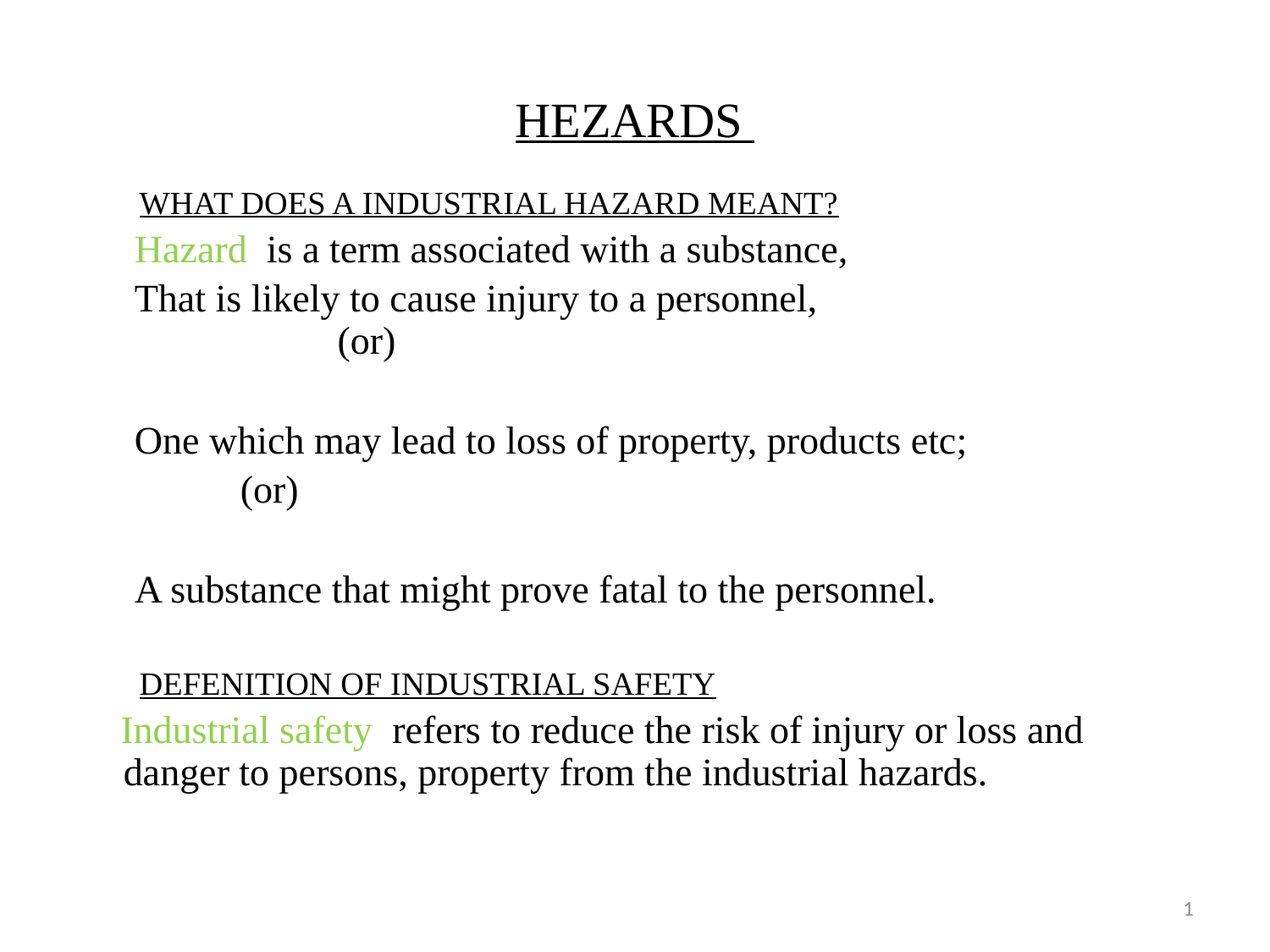

# HEZARDS
WHAT DOES A INDUSTRIAL HAZARD MEANT?
      Hazard  is a term associated with a substance,
      That is likely to cause injury to a personnel,                   		                        (or)

      One which may lead to loss of property, products etc;
			            (or)

      A substance that might prove fatal to the personnel.

DEFENITION OF INDUSTRIAL SAFETY
     Industrial safety  refers to reduce the risk of injury or loss and danger to persons, property from the industrial hazards.

1